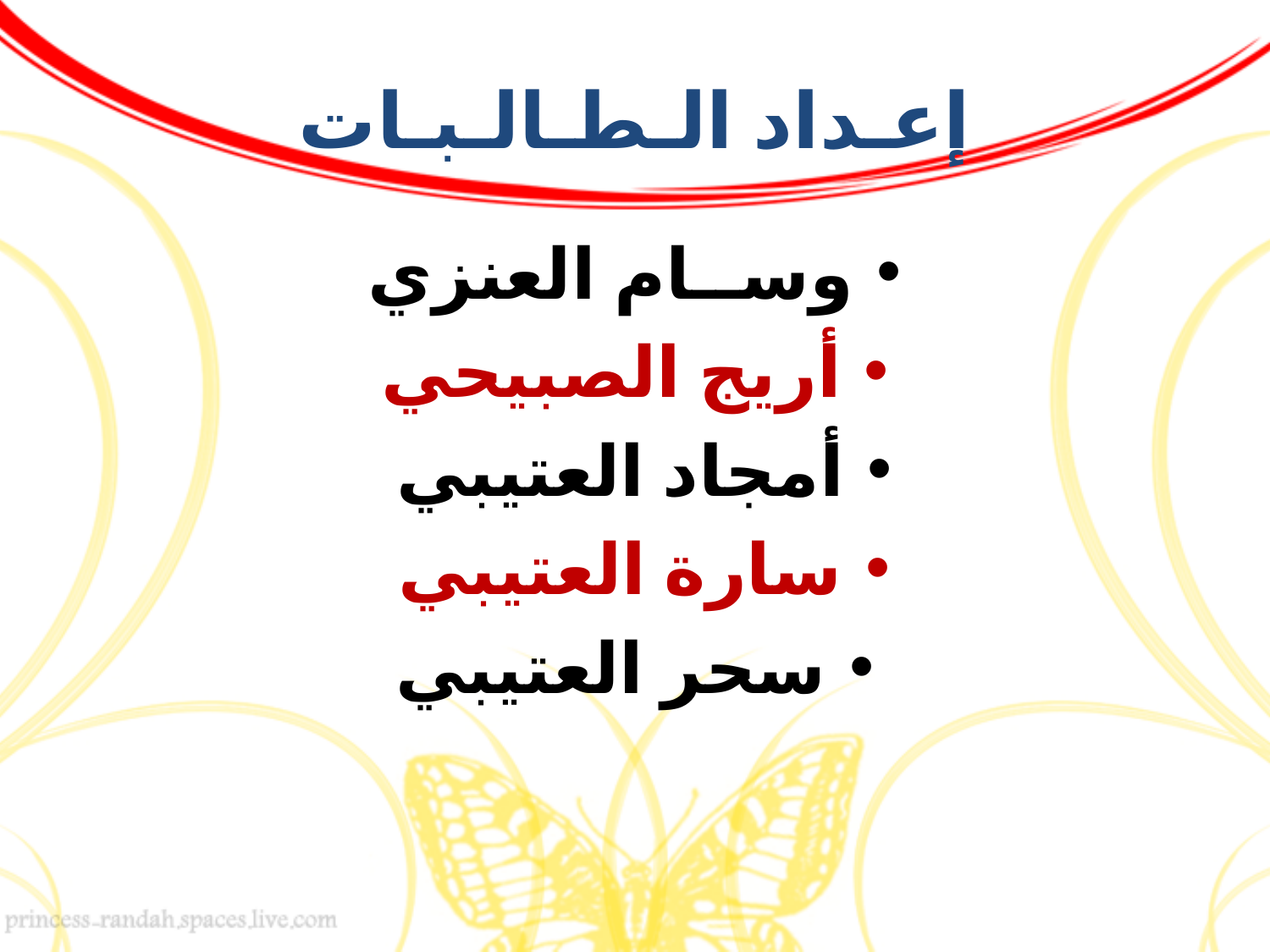

# إعـداد الـطـالـبـات
وســام العنزي
أريج الصبيحي
أمجاد العتيبي
سارة العتيبي
سحر العتيبي